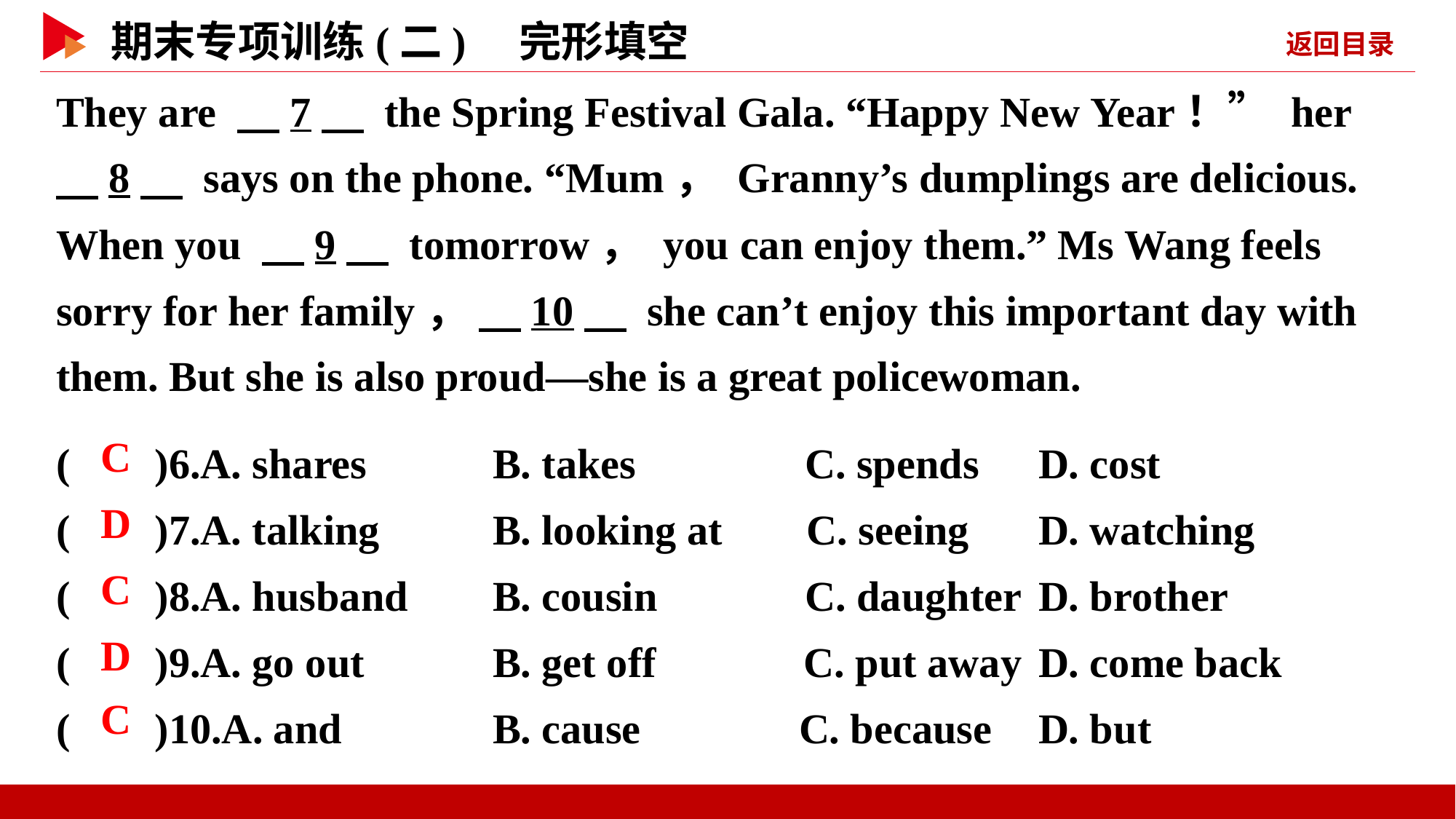

They are 　7　 the Spring Festival Gala. “Happy New Year！” her 　8　 says on the phone. “Mum， Granny’s dumplings are delicious. When you 　9　 tomorrow， you can enjoy them.” Ms Wang feels sorry for her family， 　10　 she can’t enjoy this important day with them. But she is also proud—she is a great policewoman.
(        )6.A. shares  	B. takes                C. spends	D. cost
(        )7.A. talking 	B. looking at        C. seeing	D. watching
(        )8.A. husband	B. cousin              C. daughter	D. brother
(        )9.A. go out  	B. get off              C. put away	D. come back
(        )10.A. and      	B. cause               C. because	D. but
   C
   D
   C
   D
   C